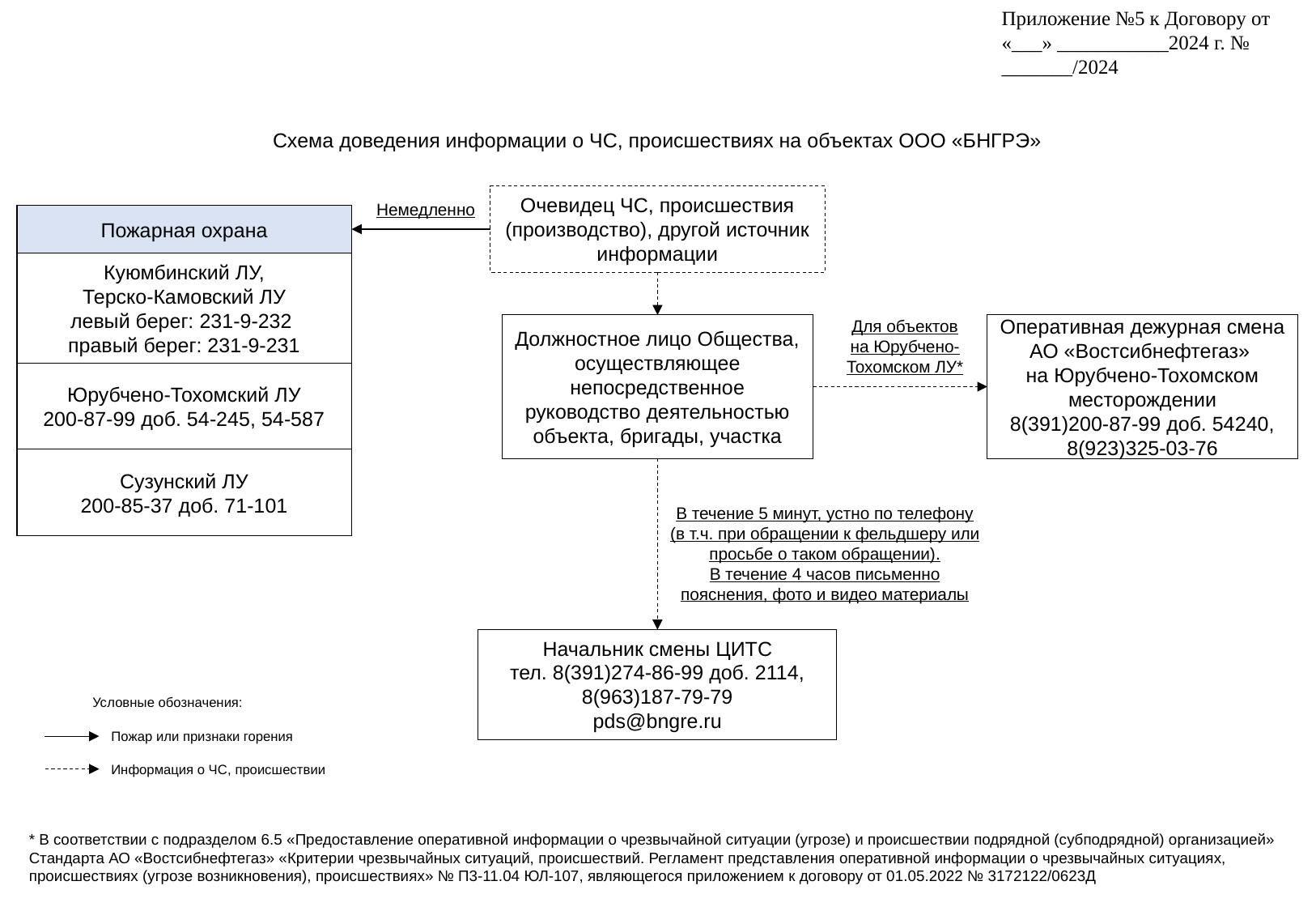

Приложение №5 к Договору от «___» ___________2024 г. № _______/2024
Схема доведения информации о ЧС, происшествиях на объектах ООО «БНГРЭ»
Очевидец ЧС, происшествия (производство), другой источник информации
Немедленно
Пожарная охрана
Куюмбинский ЛУ,
Терско-Камовский ЛУ
левый берег: 231-9-232
правый берег: 231-9-231
Для объектов на Юрубчено-
Тохомском ЛУ*
Должностное лицо Общества, осуществляющее непосредственное руководство деятельностью объекта, бригады, участка
Оперативная дежурная смена
АО «Востсибнефтегаз»
на Юрубчено-Тохомском месторождении
8(391)200-87-99 доб. 54240, 8(923)325-03-76
Юрубчено-Тохомский ЛУ
200-87-99 доб. 54-245, 54-587
Сузунский ЛУ
200-85-37 доб. 71-101
В течение 5 минут, устно по телефону (в т.ч. при обращении к фельдшеру или просьбе о таком обращении).
В течение 4 часов письменно пояснения, фото и видео материалы
Начальник смены ЦИТС
тел. 8(391)274-86-99 доб. 2114, 8(963)187-79-79
pds@bngre.ru
Условные обозначения:
Пожар или признаки горения
Информация о ЧС, происшествии
* В соответствии с подразделом 6.5 «Предоставление оперативной информации о чрезвычайной ситуации (угрозе) и происшествии подрядной (субподрядной) организацией» Стандарта АО «Востсибнефтегаз» «Критерии чрезвычайных ситуаций, происшествий. Регламент представления оперативной информации о чрезвычайных ситуациях, происшествиях (угрозе возникновения), происшествиях» № П3-11.04 ЮЛ-107, являющегося приложением к договору от 01.05.2022 № 3172122/0623Д